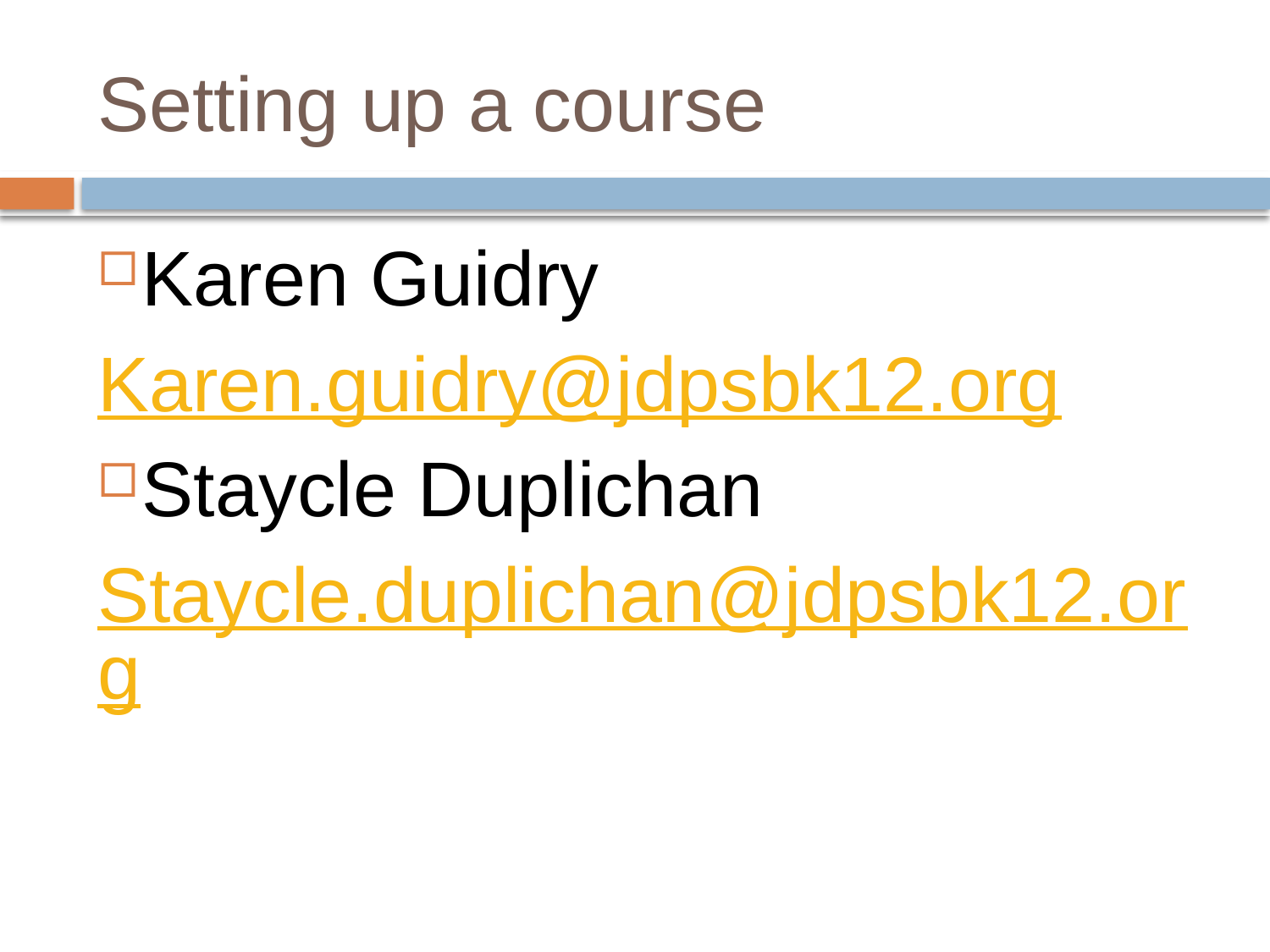

# Setting up a course
Karen Guidry
Karen.guidry@jdpsbk12.org
Staycle Duplichan
Staycle.duplichan@jdpsbk12.org